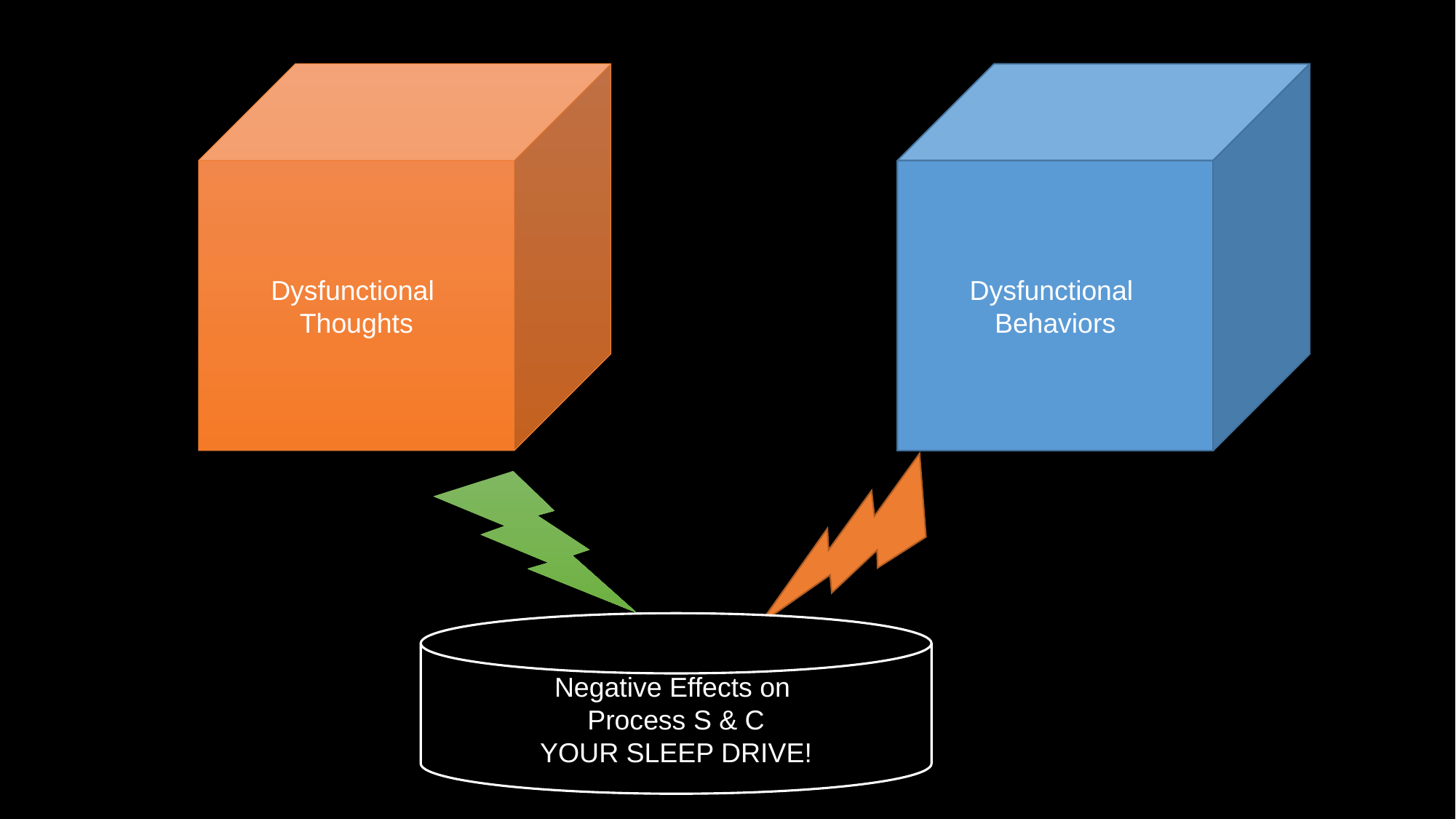

Dysfunctional
Thoughts
Dysfunctional
Behaviors

Negative Effects on
Process S & C
YOUR SLEEP DRIVE!